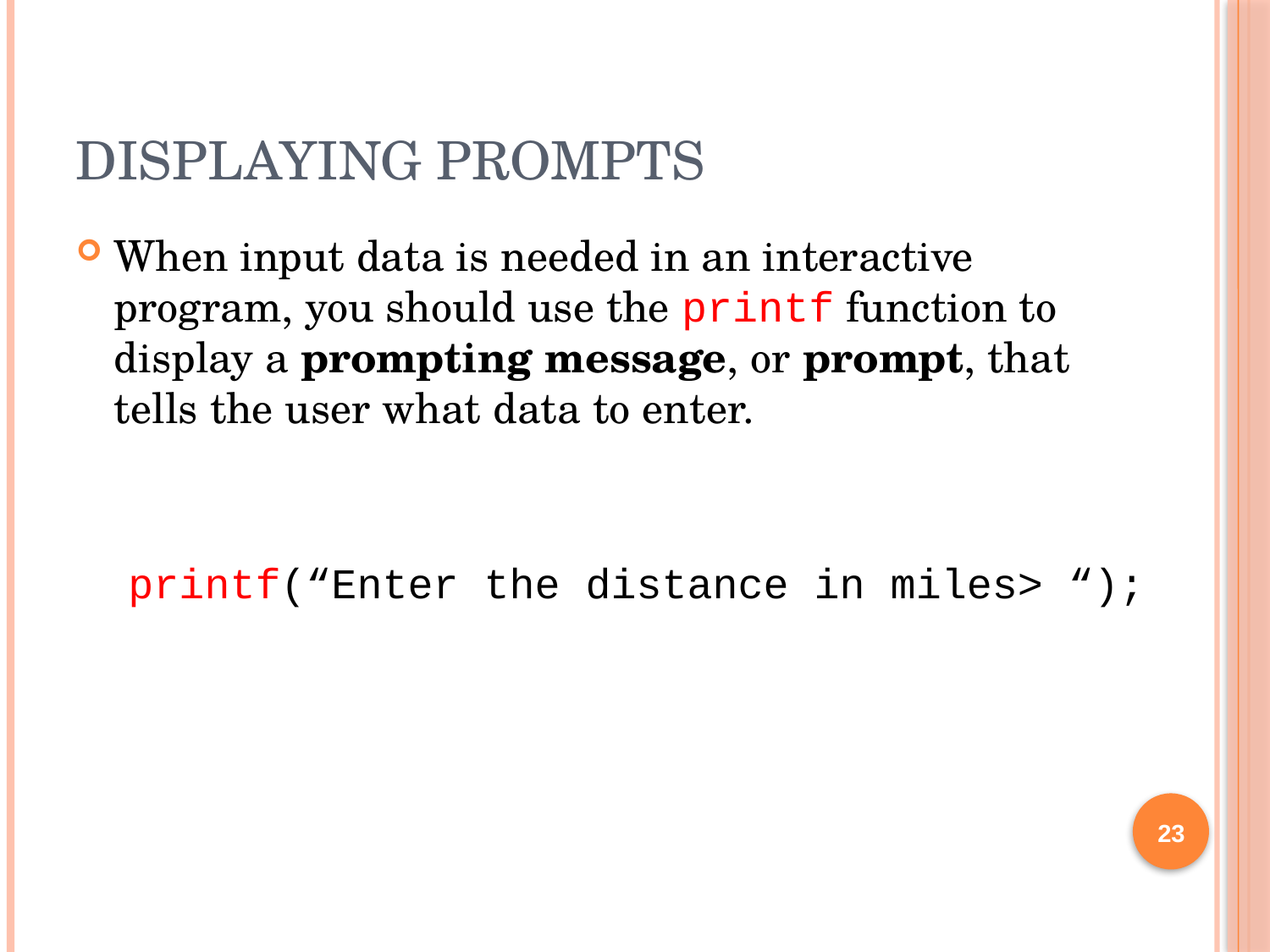

# Displaying Prompts
When input data is needed in an interactive program, you should use the printf function to display a prompting message, or prompt, that tells the user what data to enter.
printf(“Enter the distance in miles> “);
23